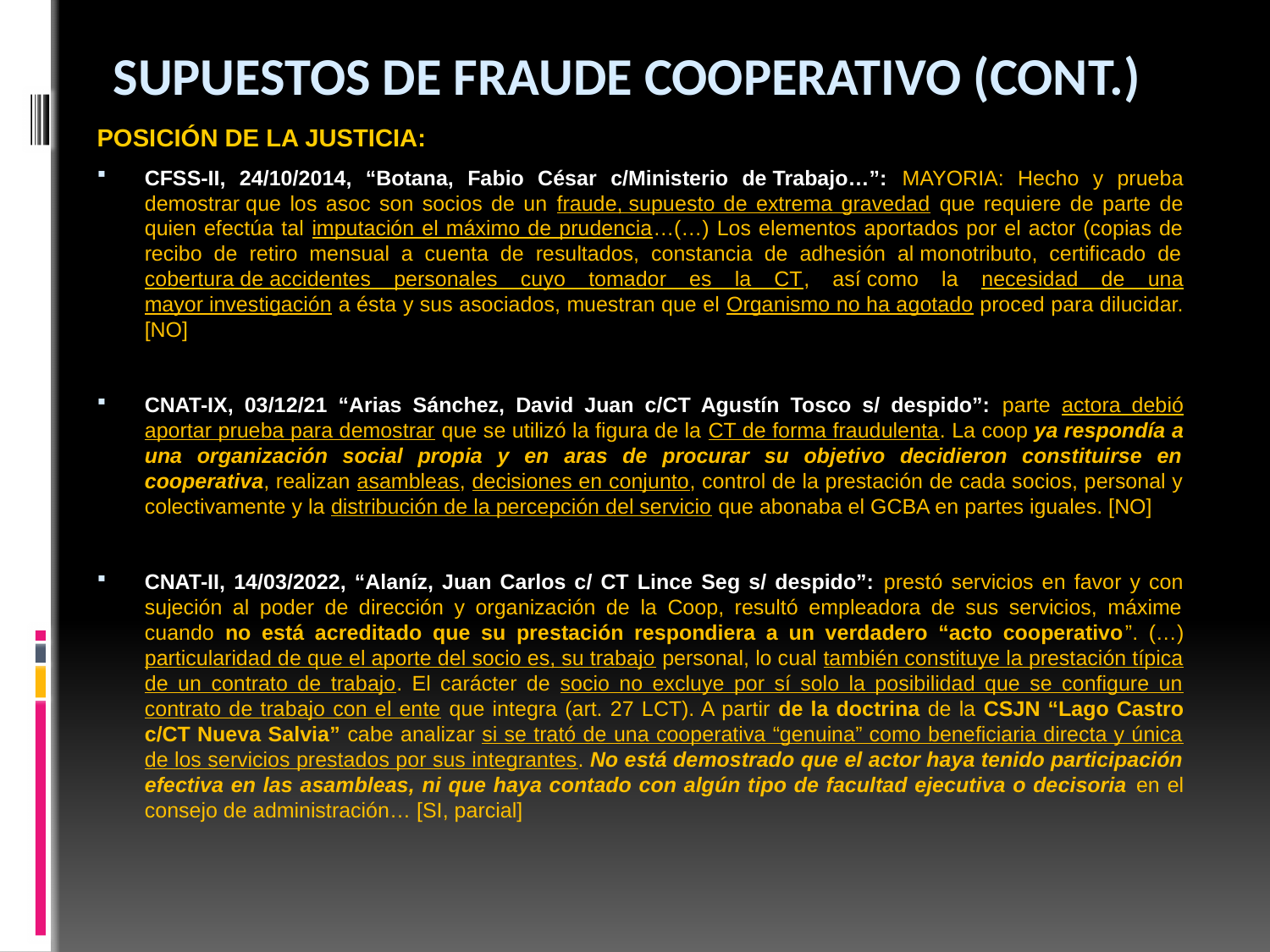

# Supuestos de fraude cooperativo (cont.)
POSICIÓN DE LA JUSTICIA:
CFSS-II, 24/10/2014, “Botana, Fabio César c/Ministerio de Trabajo…”: MAYORIA: Hecho y prueba demostrar que los asoc son socios de un fraude, supuesto de extrema gravedad que requiere de parte de quien efectúa tal imputación el máximo de prudencia…(…) Los elementos aportados por el actor (copias de recibo de retiro mensual a cuenta de resultados, constancia de adhesión al monotributo, certificado de cobertura de accidentes personales cuyo tomador es la CT, así como la necesidad de una mayor investigación a ésta y sus asociados, muestran que el Organismo no ha agotado proced para dilucidar. [NO]

CNAT-IX, 03/12/21 “Arias Sánchez, David Juan c/CT Agustín Tosco s/ despido”: parte actora debió aportar prueba para demostrar que se utilizó la figura de la CT de forma fraudulenta. La coop ya respondía a una organización social propia y en aras de procurar su objetivo decidieron constituirse en cooperativa, realizan asambleas, decisiones en conjunto, control de la prestación de cada socios, personal y colectivamente y la distribución de la percepción del servicio que abonaba el GCBA en partes iguales. [NO]

CNAT-II, 14/03/2022, “Alaníz, Juan Carlos c/ CT Lince Seg s/ despido”: prestó servicios en favor y con sujeción al poder de dirección y organización de la Coop, resultó empleadora de sus servicios, máxime cuando no está acreditado que su prestación respondiera a un verdadero “acto cooperativo”. (…) particularidad de que el aporte del socio es, su trabajo personal, lo cual también constituye la prestación típica de un contrato de trabajo. El carácter de socio no excluye por sí solo la posibilidad que se configure un contrato de trabajo con el ente que integra (art. 27 LCT). A partir de la doctrina de la CSJN “Lago Castro c/CT Nueva Salvia” cabe analizar si se trató de una cooperativa “genuina” como beneficiaria directa y única de los servicios prestados por sus integrantes. No está demostrado que el actor haya tenido participación efectiva en las asambleas, ni que haya contado con algún tipo de facultad ejecutiva o decisoria en el consejo de administración… [SI, parcial]